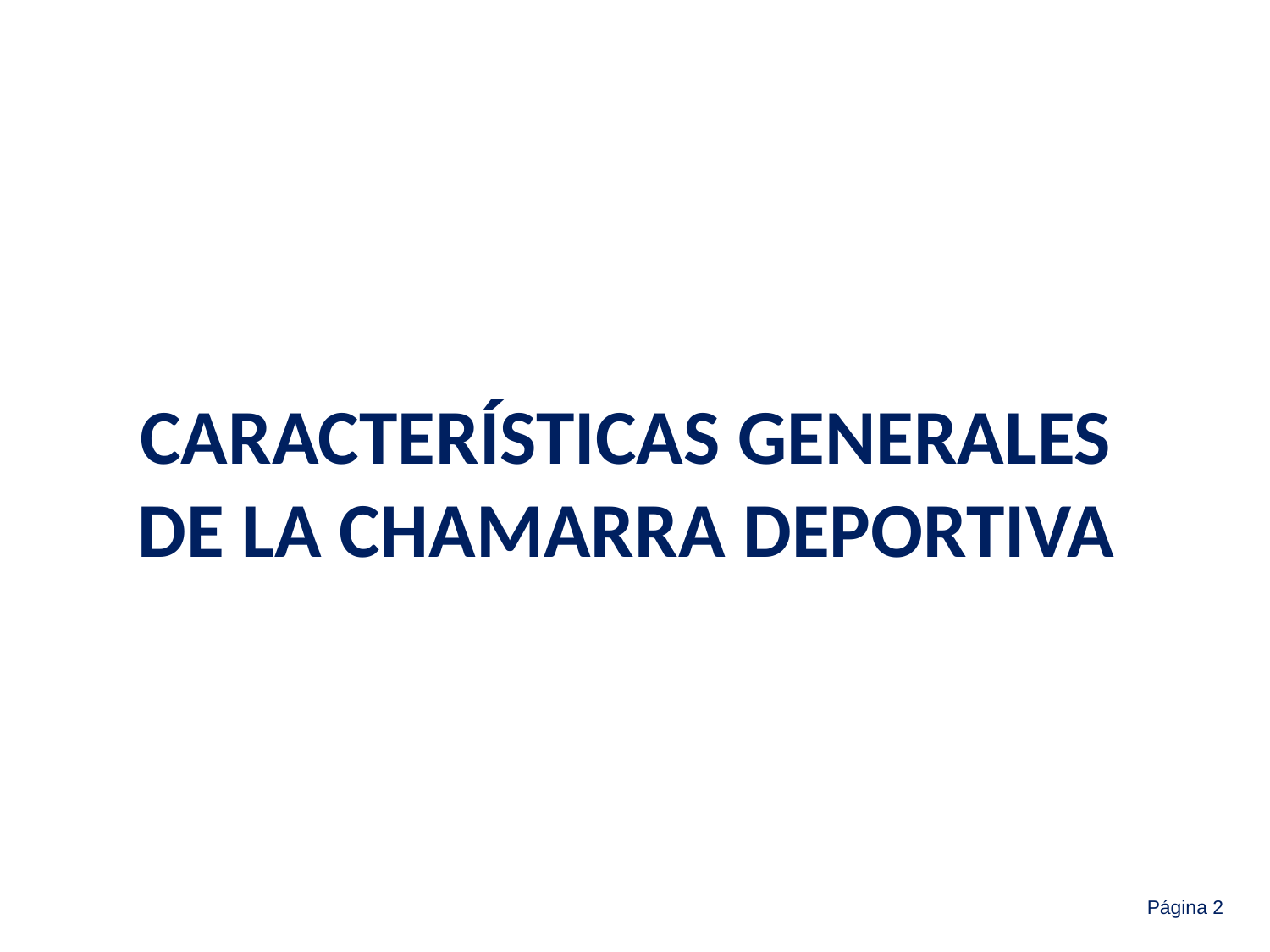

CARACTERÍSTICAS GENERALES
DE LA CHAMARRA DEPORTIVA
Página 2